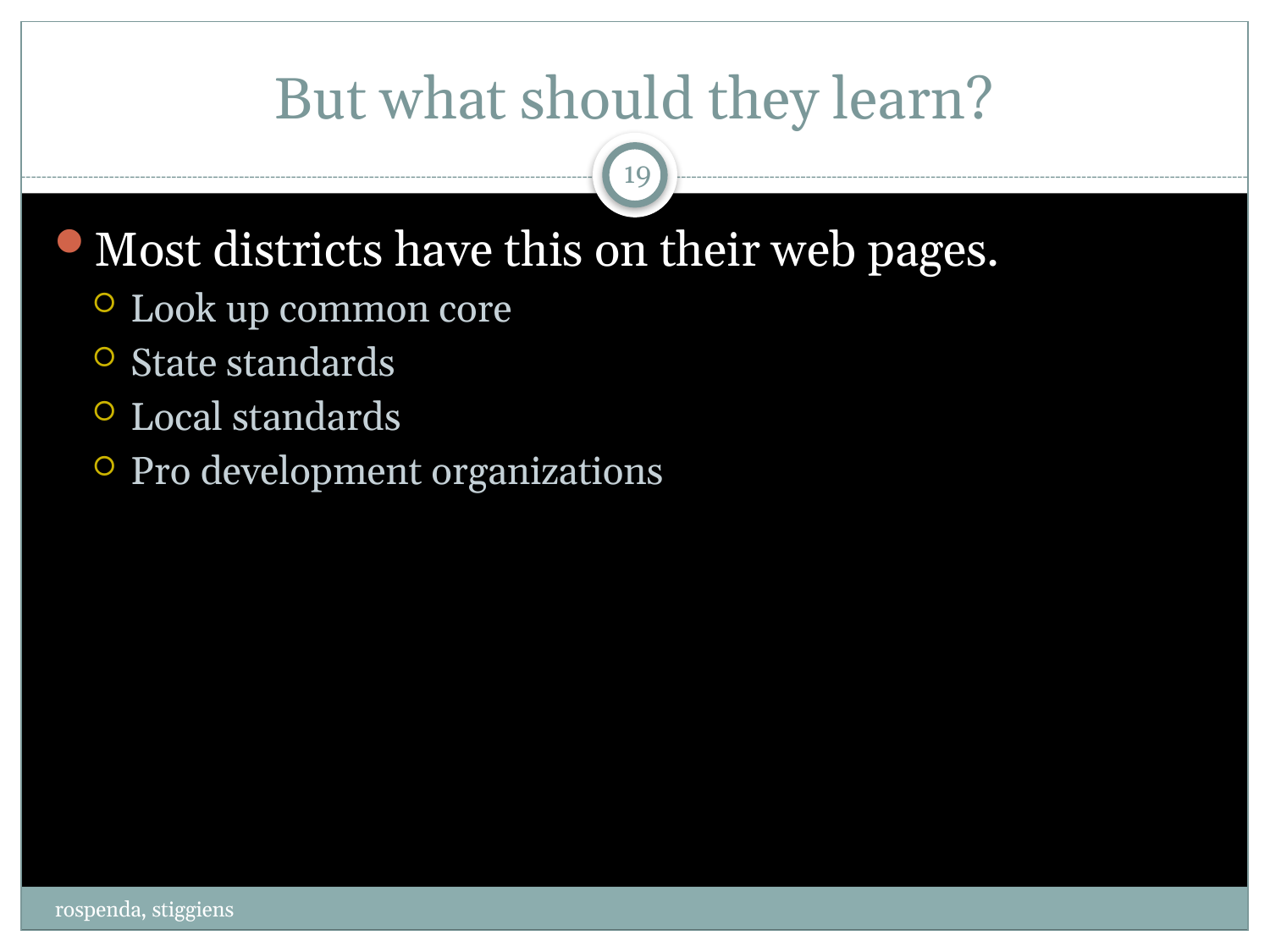

# But what should they learn?
19
Most districts have this on their web pages.
Look up common core
State standards
Local standards
Pro development organizations
rospenda, stiggiens